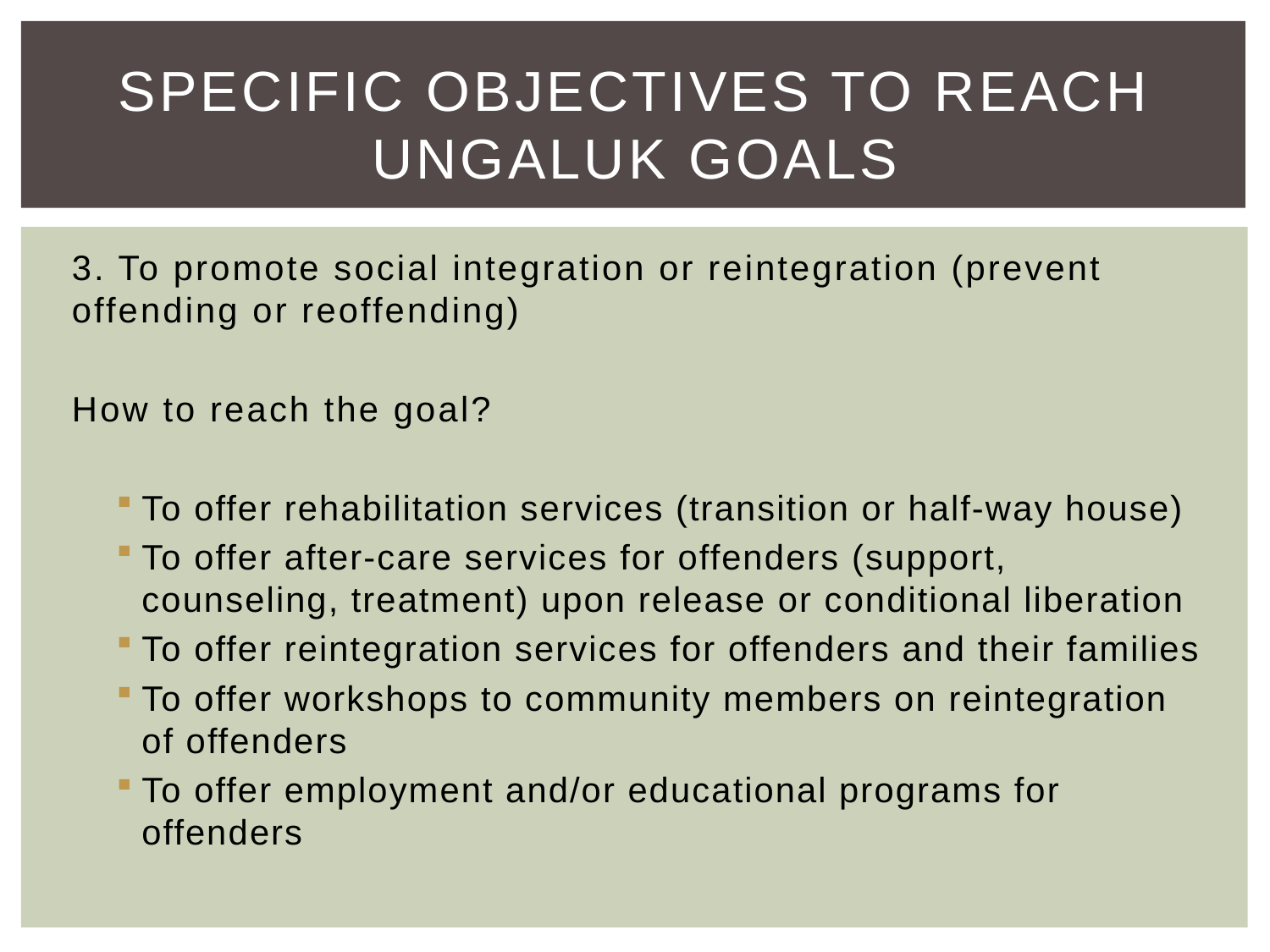

# Specific Objectives to reach ungaluk goals
3. To promote social integration or reintegration (prevent offending or reoffending)

How to reach the goal?

To offer rehabilitation services (transition or half-way house)
To offer after-care services for offenders (support, counseling, treatment) upon release or conditional liberation
To offer reintegration services for offenders and their families
To offer workshops to community members on reintegration of offenders
To offer employment and/or educational programs for offenders